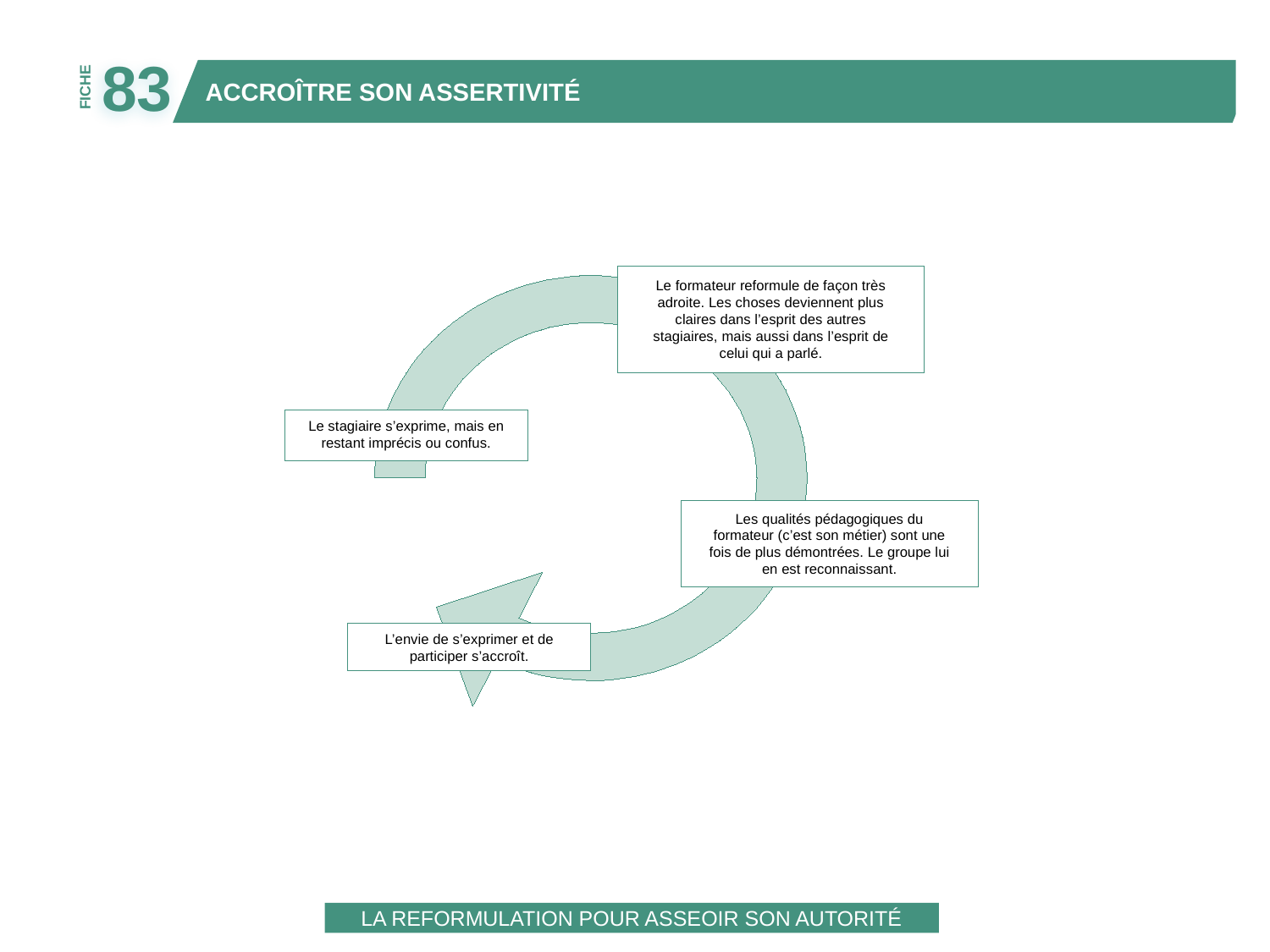

83

ACCROÎTRE SON ASSERTIVITÉ
FICHE

Le formateur reformule de façon très
adroite. Les choses deviennent plus
claires dans l’esprit des autres
stagiaires, mais aussi dans l’esprit de
celui qui a parlé.

Le stagiaire s’exprime, mais en
restant imprécis ou confus.

Les qualités pédagogiques du
formateur (c’est son métier) sont une
fois de plus démontrées. Le groupe lui
en est reconnaissant.

L’envie de s’exprimer et de
participer s’accroît.
LA REFORMULATION POUR ASSEOIR SON AUTORITÉ